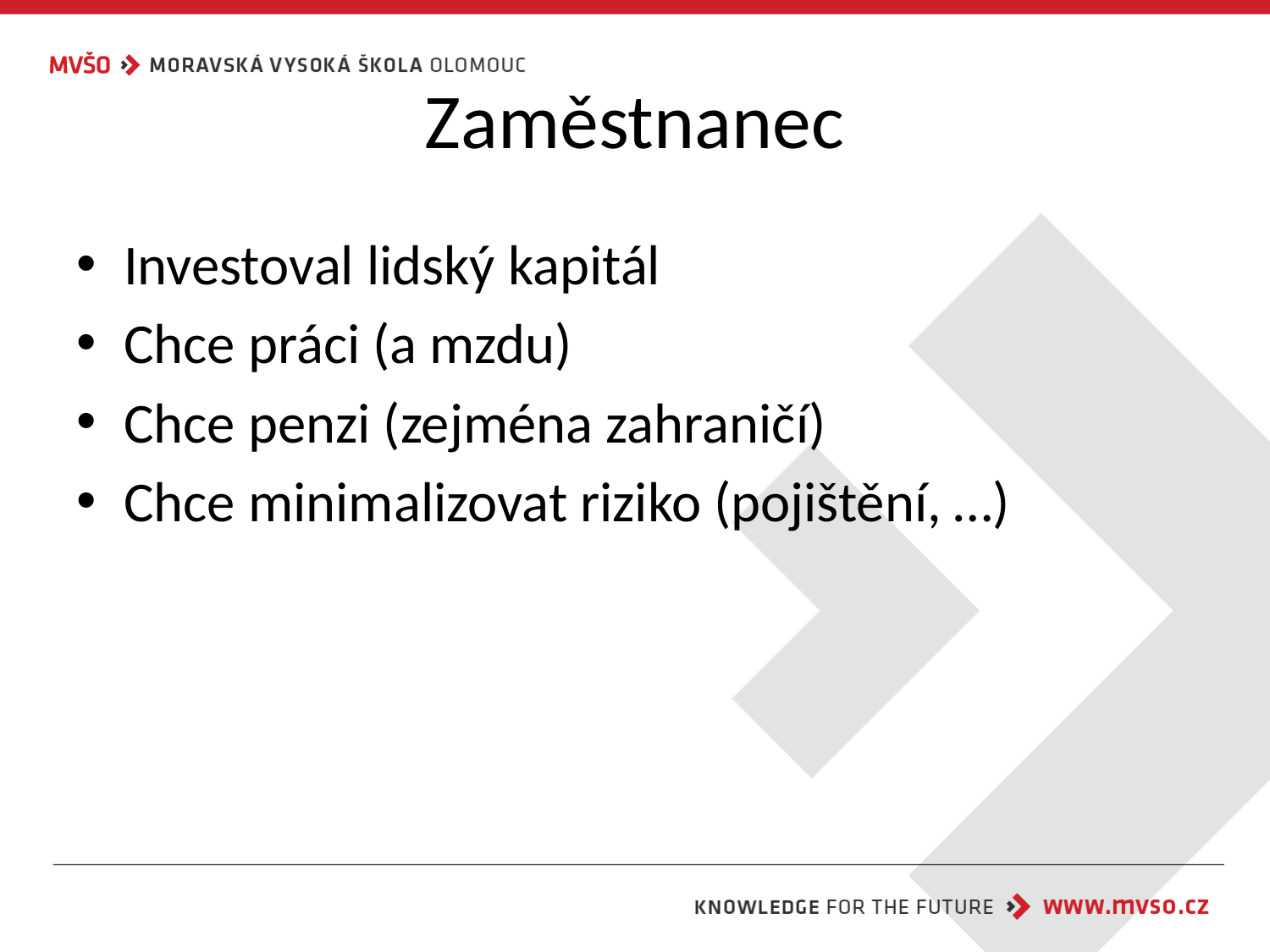

# Zaměstnanec
Investoval lidský kapitál
Chce práci (a mzdu)
Chce penzi (zejména zahraničí)
Chce minimalizovat riziko (pojištění, …)